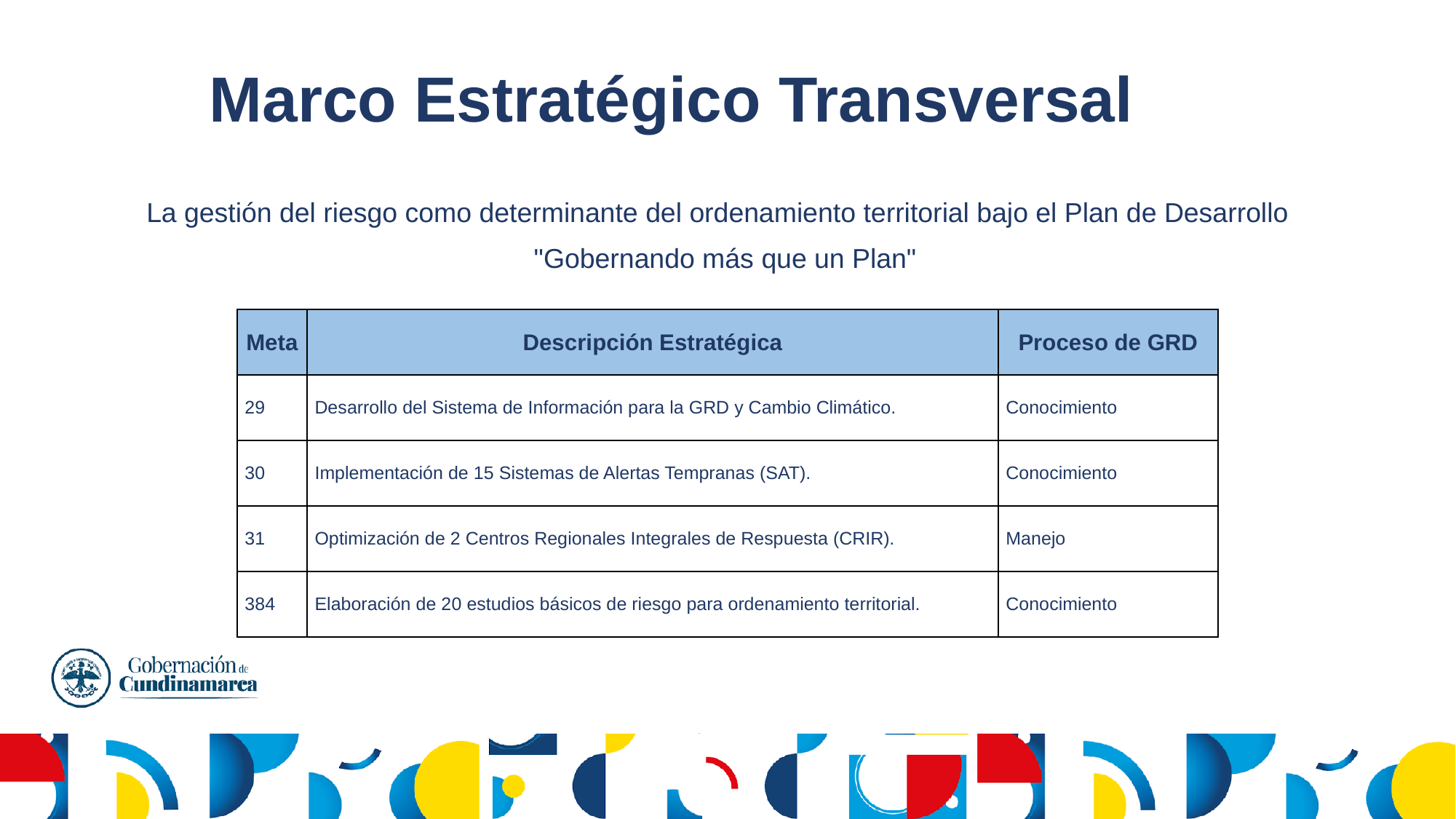

Marco Estratégico Transversal
La gestión del riesgo como determinante del ordenamiento territorial bajo el Plan de Desarrollo
 "Gobernando más que un Plan"
| Meta | Descripción Estratégica | Proceso de GRD |
| --- | --- | --- |
| 29 | Desarrollo del Sistema de Información para la GRD y Cambio Climático. | Conocimiento |
| 30 | Implementación de 15 Sistemas de Alertas Tempranas (SAT). | Conocimiento |
| 31 | Optimización de 2 Centros Regionales Integrales de Respuesta (CRIR). | Manejo |
| 384 | Elaboración de 20 estudios básicos de riesgo para ordenamiento territorial. | Conocimiento |